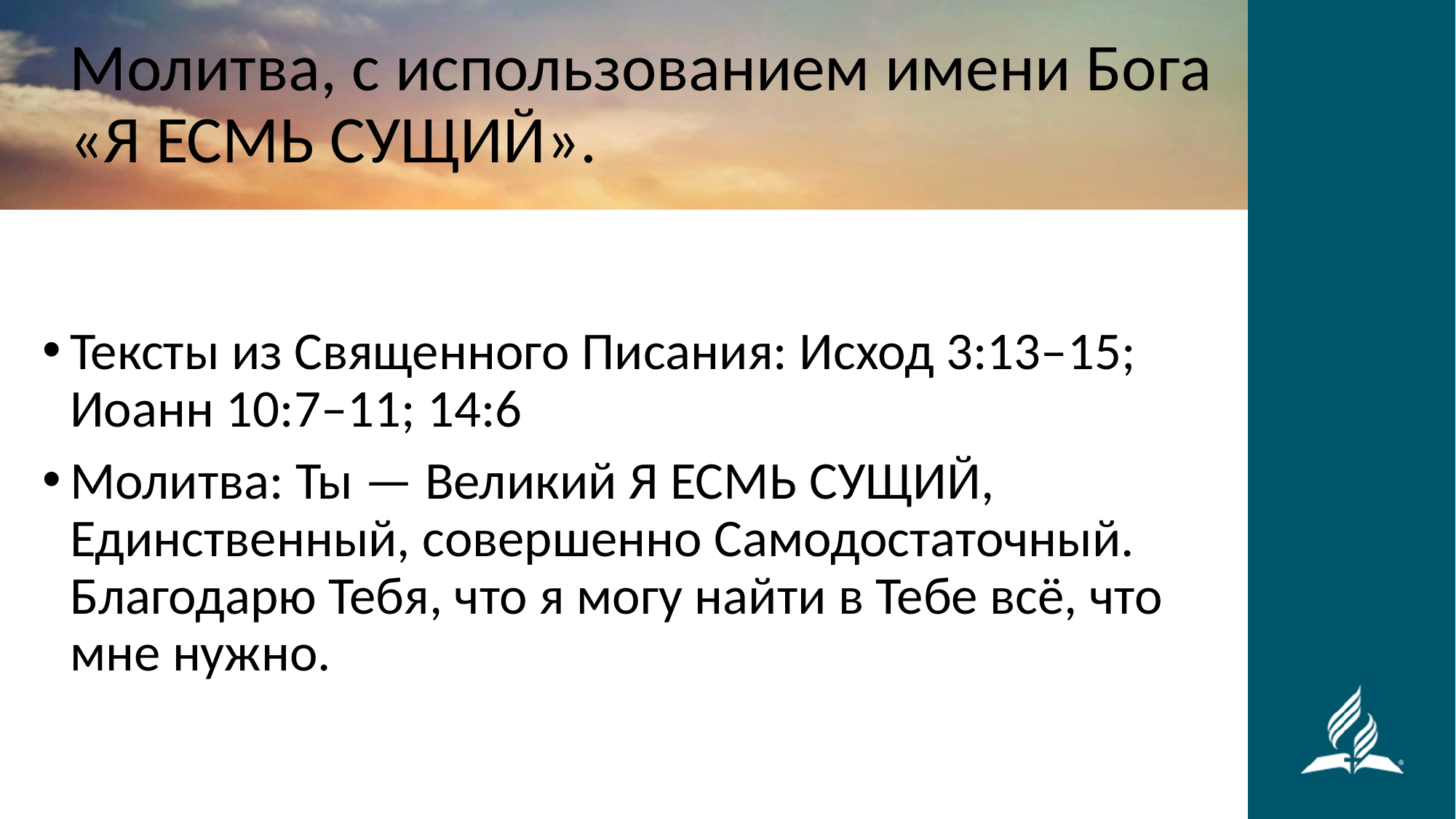

# Молитва, с использованием имени Бога «Я ЕСМЬ СУЩИЙ».

Тексты из Священного Писания: Исход 3:13–15; Иоанн 10:7–11; 14:6
Молитва: Ты — Великий Я ЕСМЬ СУЩИЙ, Единственный, совершенно Самодостаточный. Благодарю Тебя, что я могу найти в Тебе всё, что мне нужно.